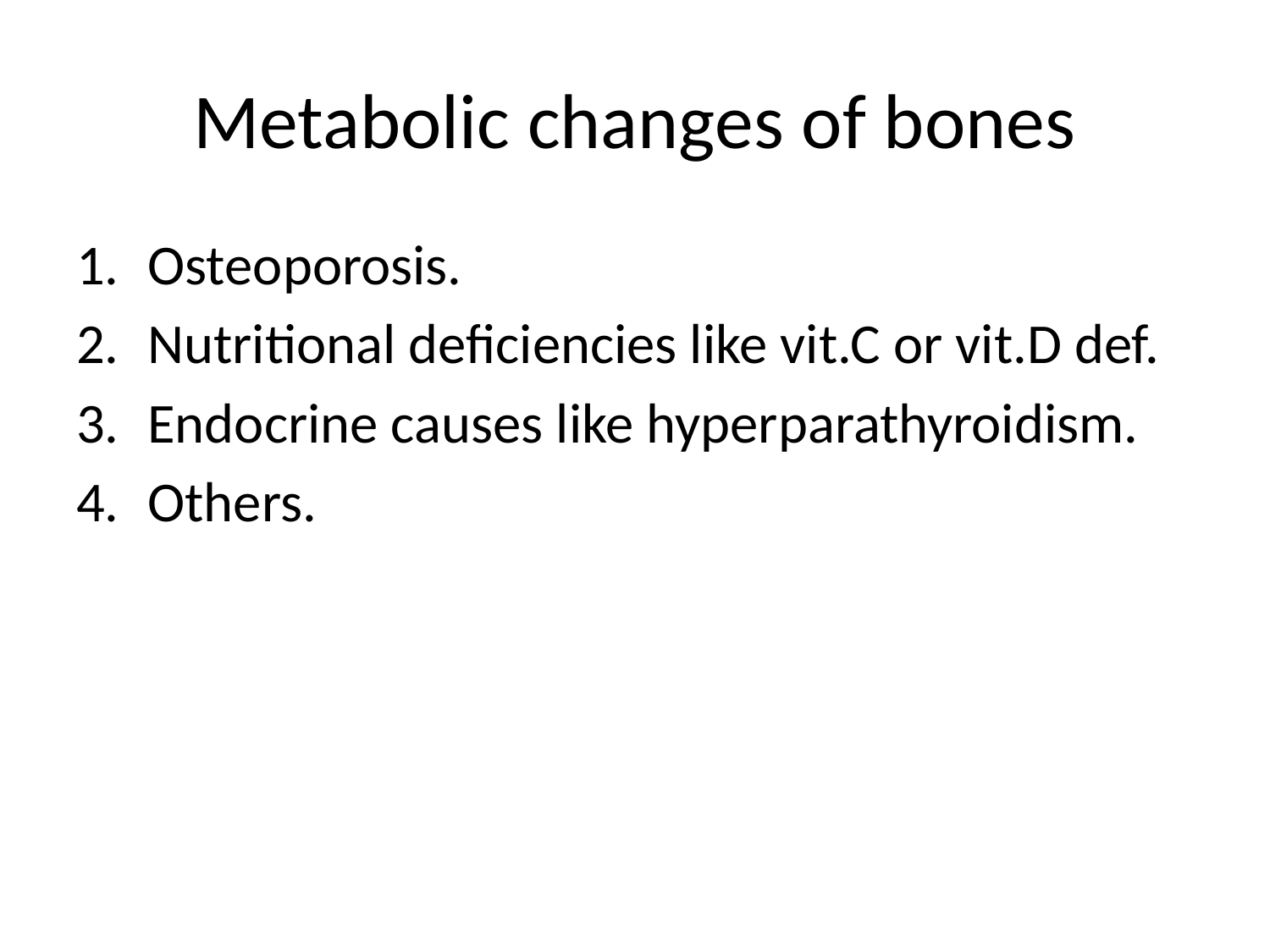

# Metabolic changes of bones
Osteoporosis.
Nutritional deficiencies like vit.C or vit.D def.
Endocrine causes like hyperparathyroidism.
Others.